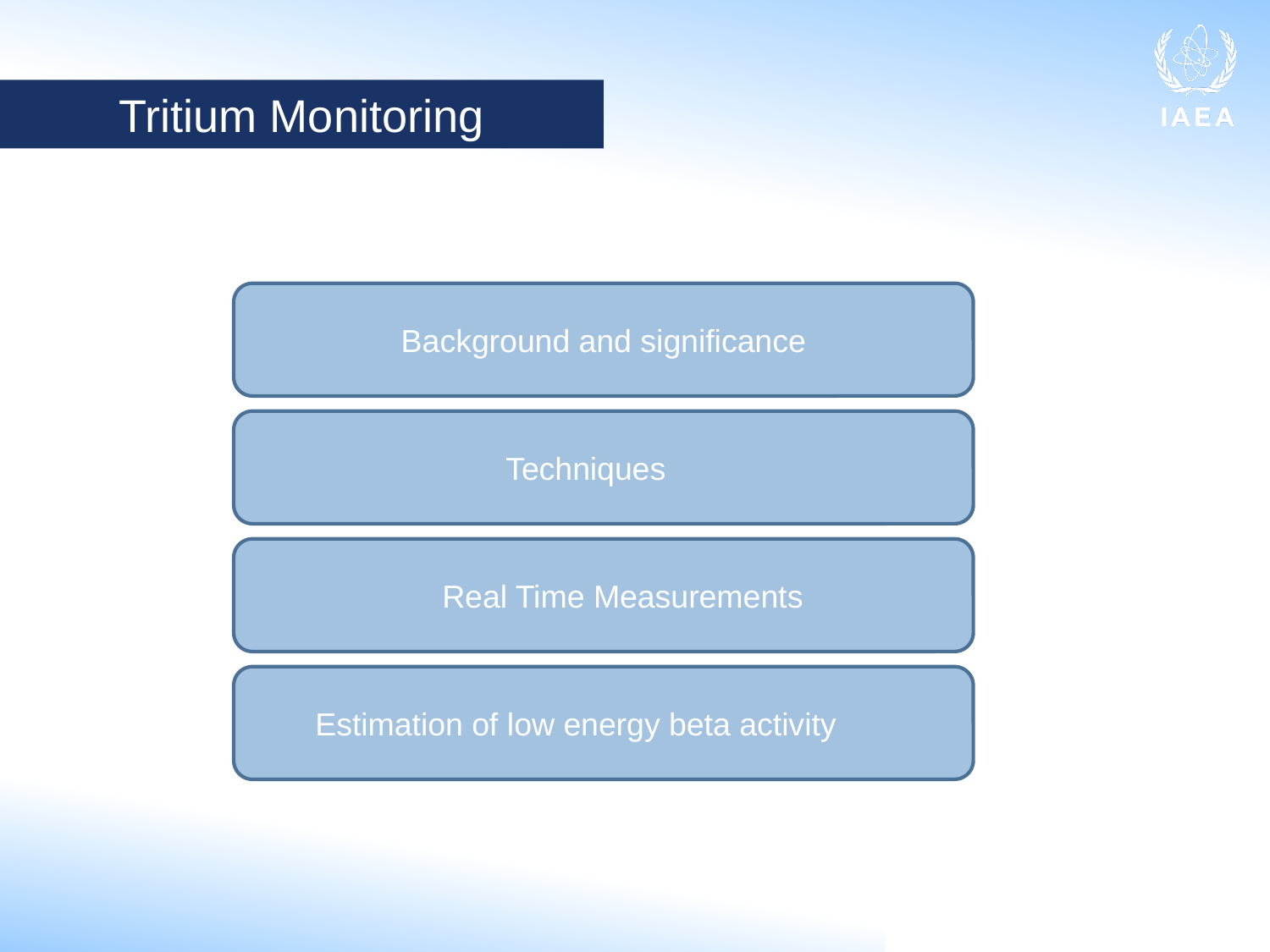

Tritium Monitoring

Background and significance

Techniques

Real Time Measurements

Estimation of low energy beta activity